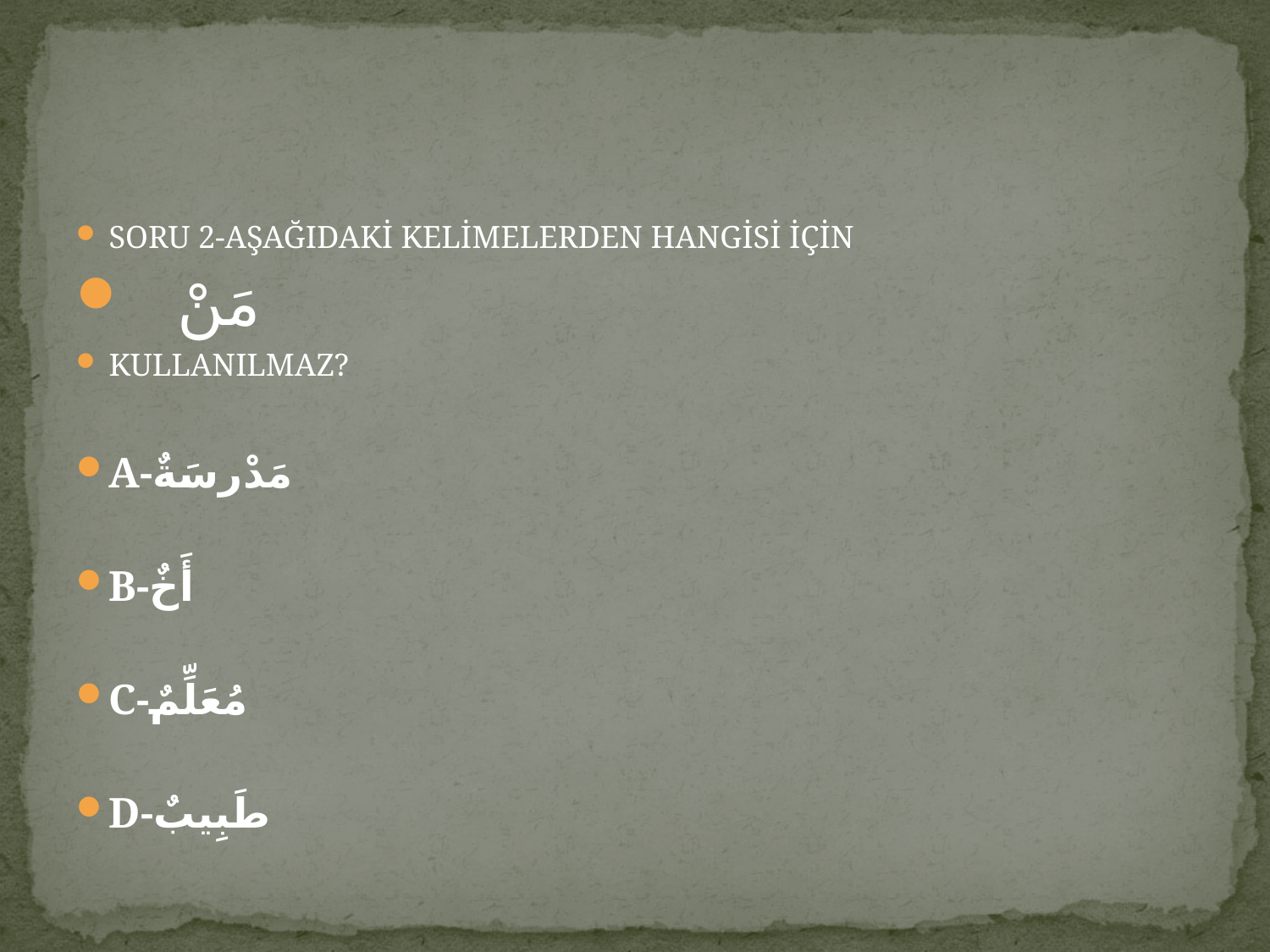

SORU 2-AŞAĞIDAKİ KELİMELERDEN HANGİSİ İÇİN
    مَنْ
KULLANILMAZ?

A-مَدْرسَةٌ

B-أَخٌ

C-مُعَلِّمٌ

D-طَبِيبٌ